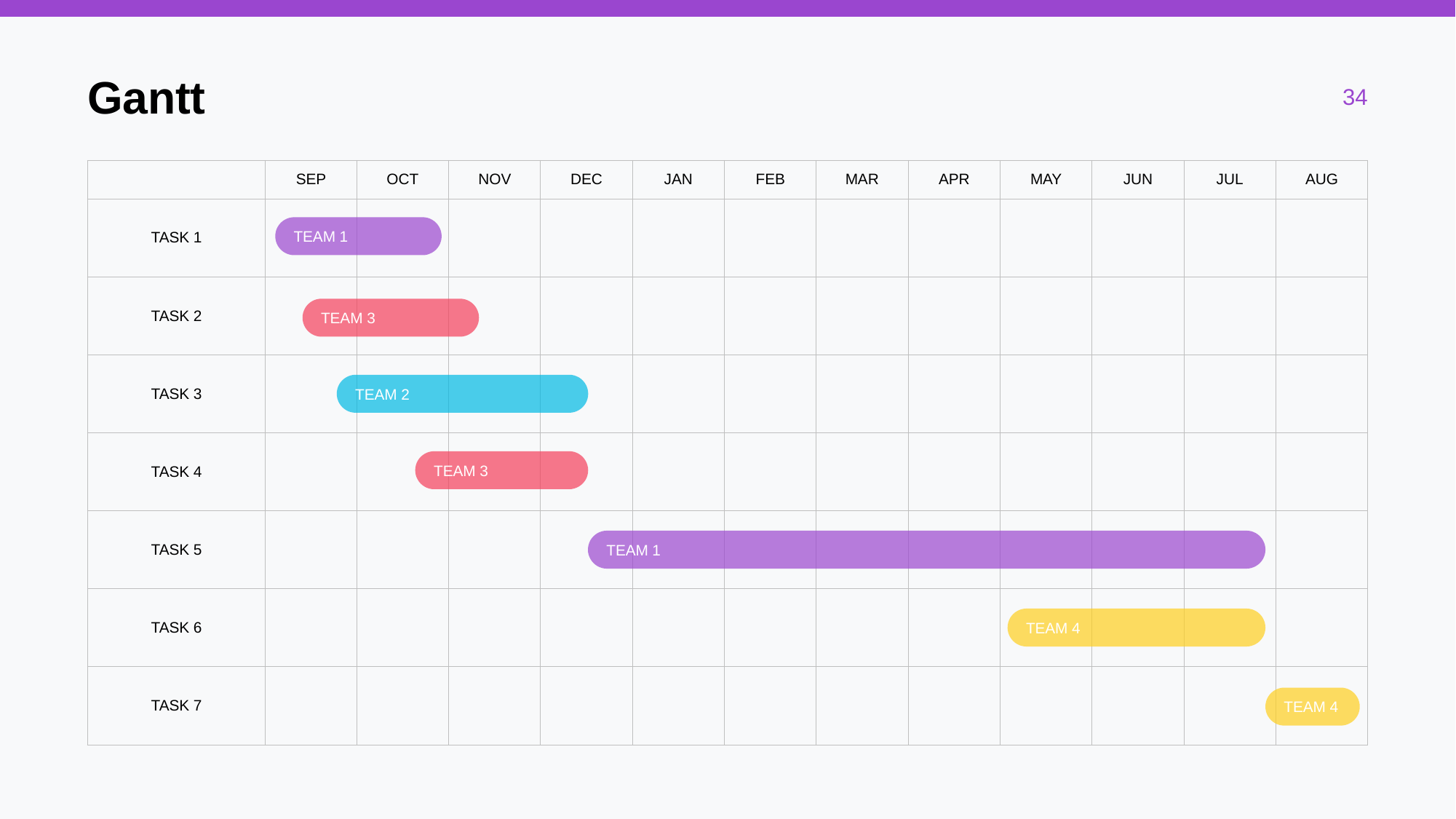

# Gantt
|  | SEP | OCT | NOV | DEC | JAN | FEB | MAR | APR | MAY | JUN | JUL | AUG |
| --- | --- | --- | --- | --- | --- | --- | --- | --- | --- | --- | --- | --- |
| TASK 1 |  |  |  |  |  |  |  |  |  |  |  |  |
| TASK 2 |  |  |  |  |  |  |  |  |  |  |  |  |
| TASK 3 |  |  |  |  |  |  |  |  |  |  |  |  |
| TASK 4 |  |  |  |  |  |  |  |  |  |  |  |  |
| TASK 5 |  |  |  |  |  |  |  |  |  |  |  |  |
| TASK 6 |  |  |  |  |  |  |  |  |  |  |  |  |
| TASK 7 |  |  |  |  |  |  |  |  |  |  |  |  |
TEAM 1
TEAM 3
TEAM 2
TEAM 3
TEAM 1
TEAM 4
TEAM 4